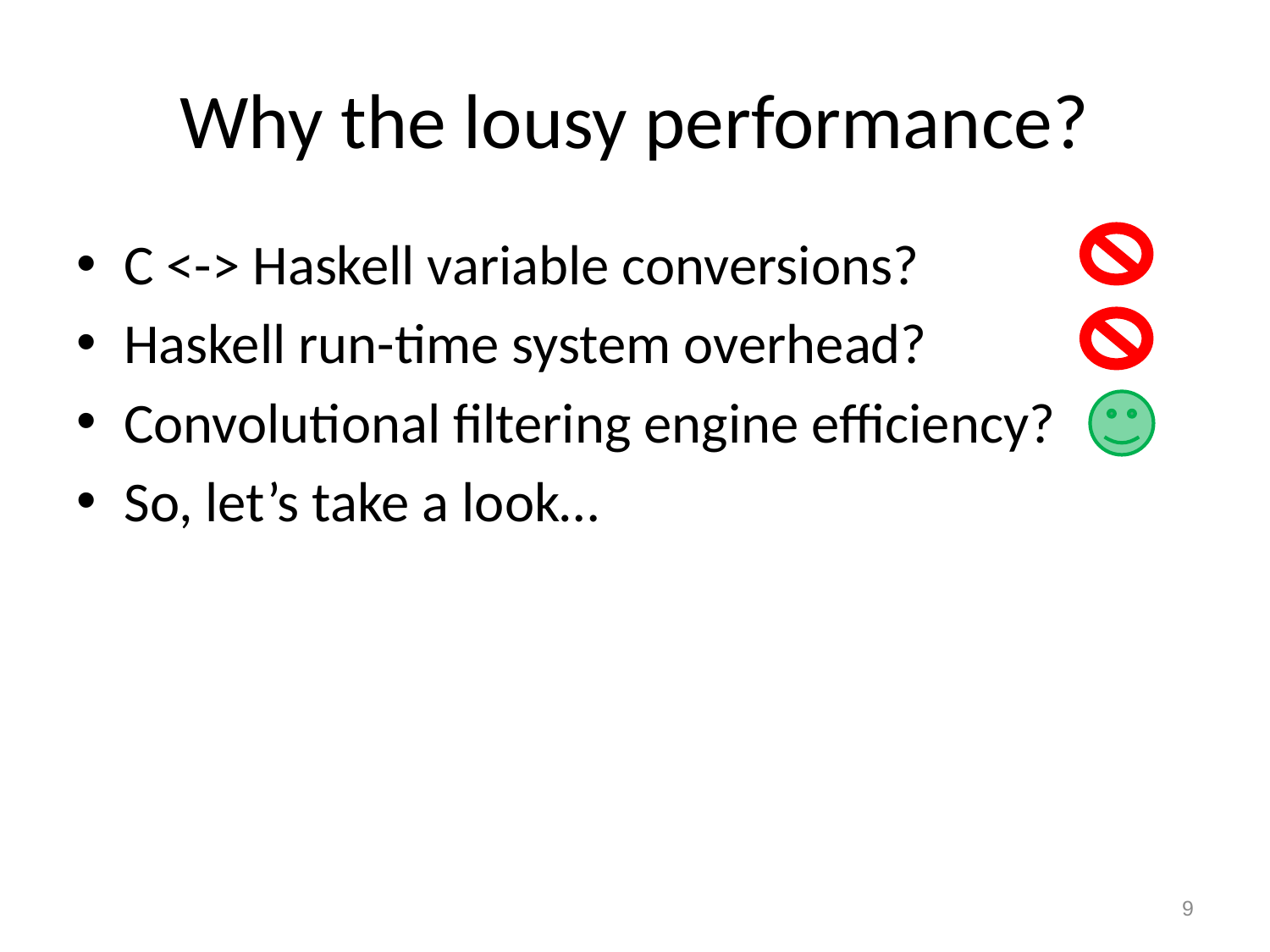

# Why the lousy performance?
C <-> Haskell variable conversions?
Haskell run-time system overhead?
Convolutional filtering engine efficiency?
So, let’s take a look…

9